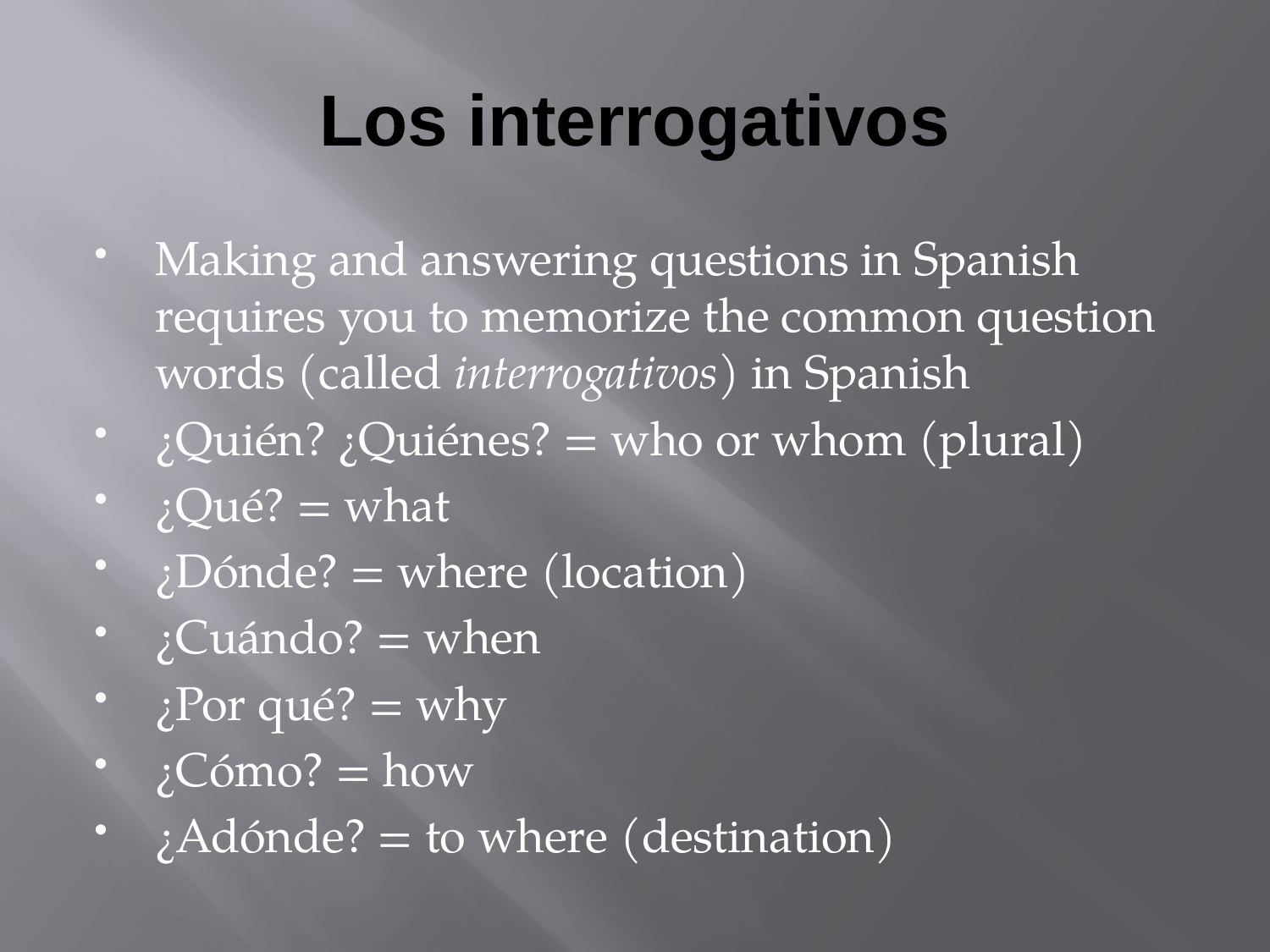

# Los interrogativos
Making and answering questions in Spanish requires you to memorize the common question words (called interrogativos) in Spanish
¿Quién? ¿Quiénes? = who or whom (plural)
¿Qué? = what
¿Dónde? = where (location)
¿Cuándo? = when
¿Por qué? = why
¿Cómo? = how
¿Adónde? = to where (destination)